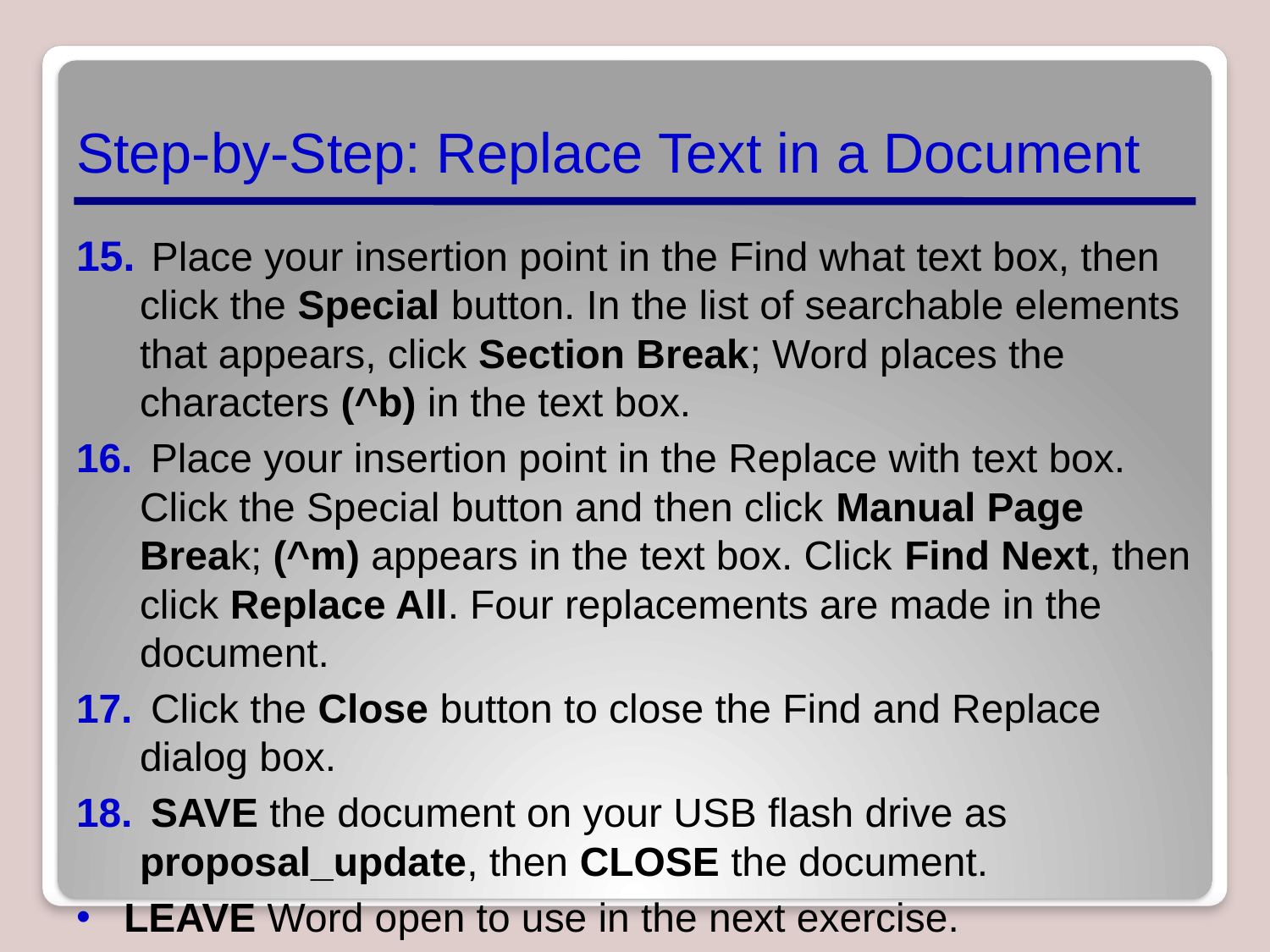

# Step-by-Step: Replace Text in a Document
 Place your insertion point in the Find what text box, then click the Special button. In the list of searchable elements that appears, click Section Break; Word places the characters (^b) in the text box.
 Place your insertion point in the Replace with text box. Click the Special button and then click Manual Page Break; (^m) appears in the text box. Click Find Next, then click Replace All. Four replacements are made in the document.
 Click the Close button to close the Find and Replace dialog box.
 SAVE the document on your USB flash drive as proposal_update, then CLOSE the document.
LEAVE Word open to use in the next exercise.